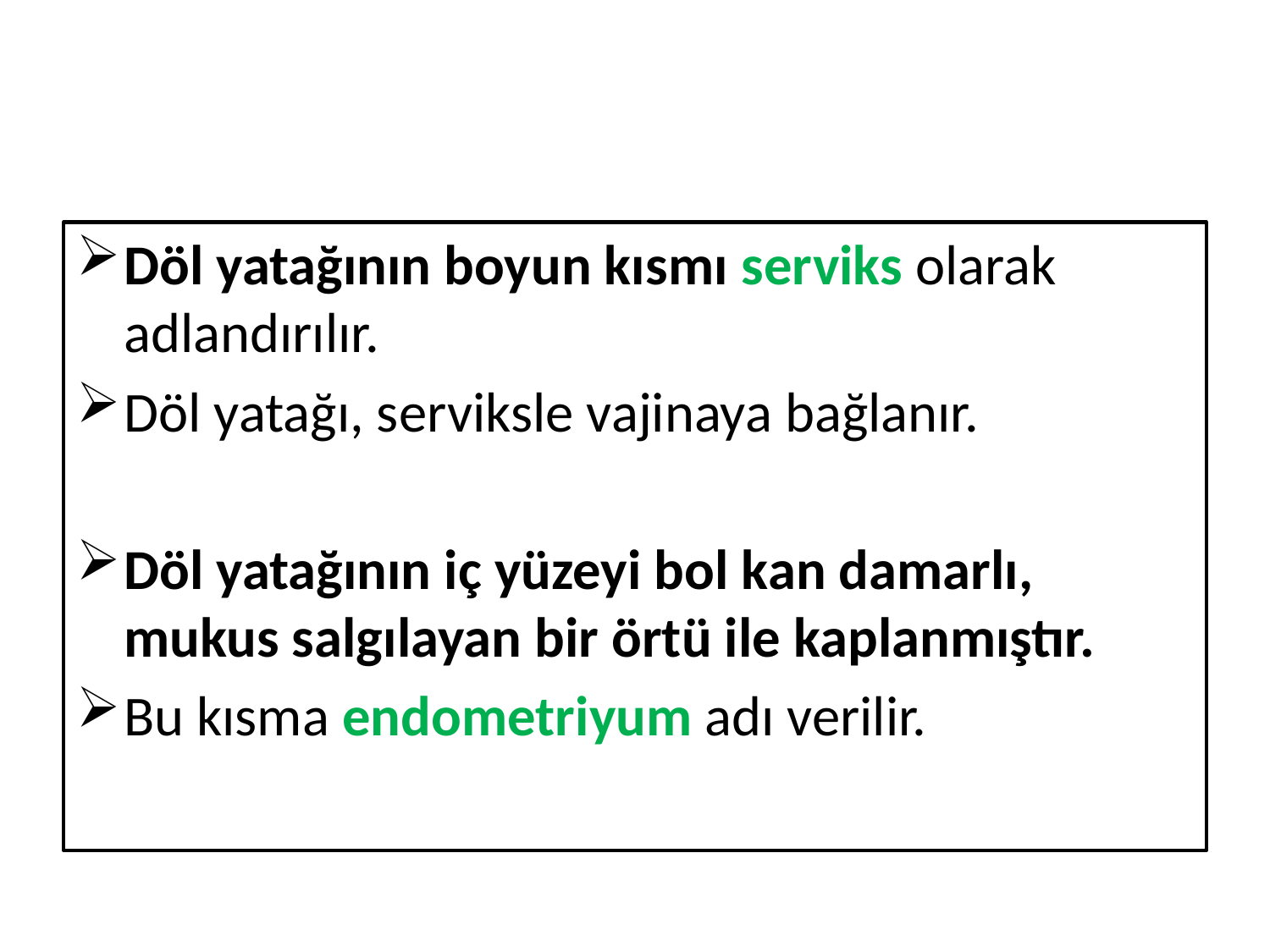

#
Döl yatağının boyun kısmı serviks olarak adlandırılır.
Döl yatağı, serviksle vajinaya bağlanır.

Döl yatağının iç yüzeyi bol kan damarlı, mukus salgılayan bir örtü ile kaplanmıştır.
Bu kısma endometriyum adı verilir.